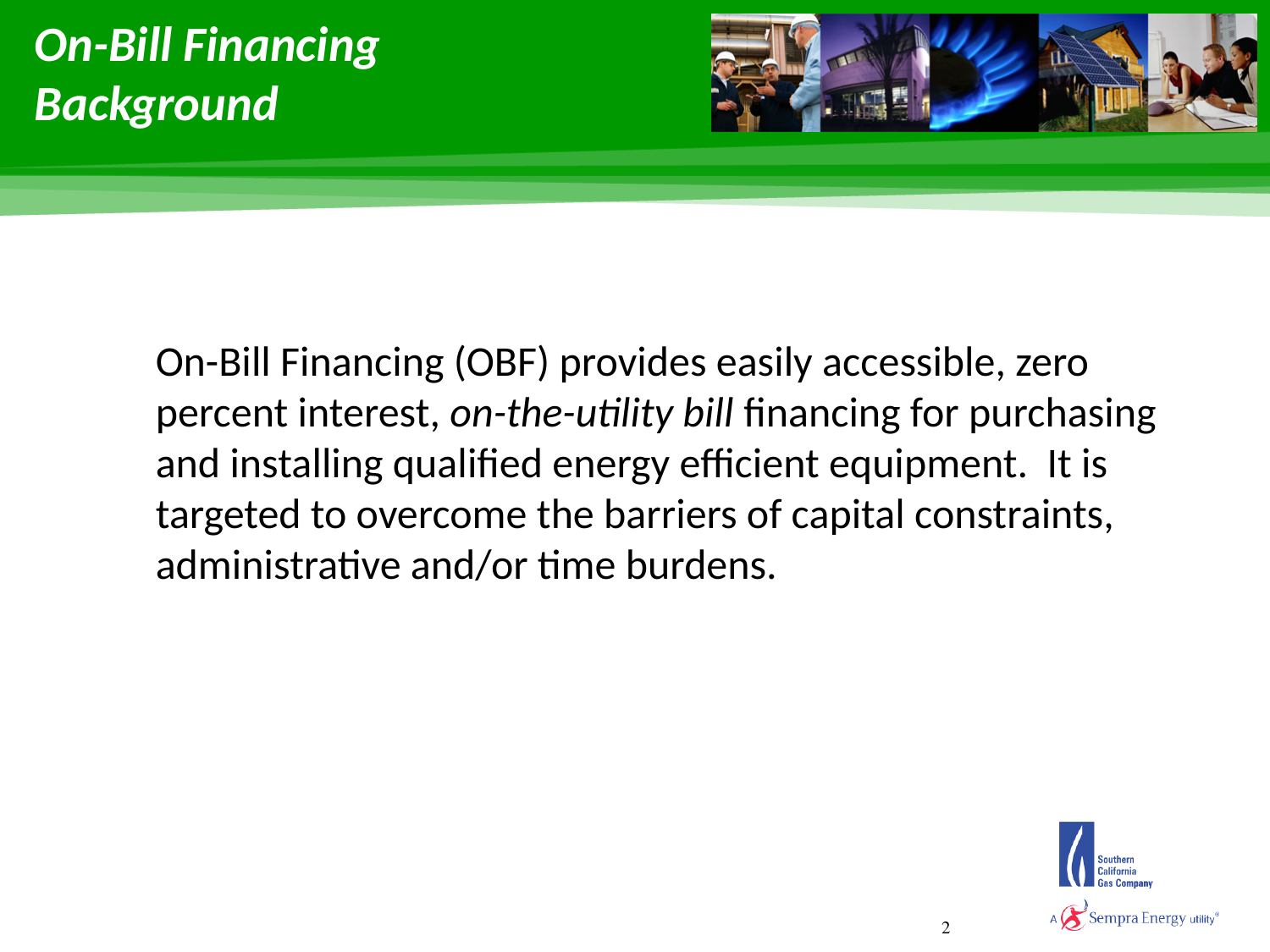

# On-Bill Financing Background

	On-Bill Financing (OBF) provides easily accessible, zero percent interest, on-the-utility bill financing for purchasing and installing qualified energy efficient equipment.  It is targeted to overcome the barriers of capital constraints, administrative and/or time burdens.

2